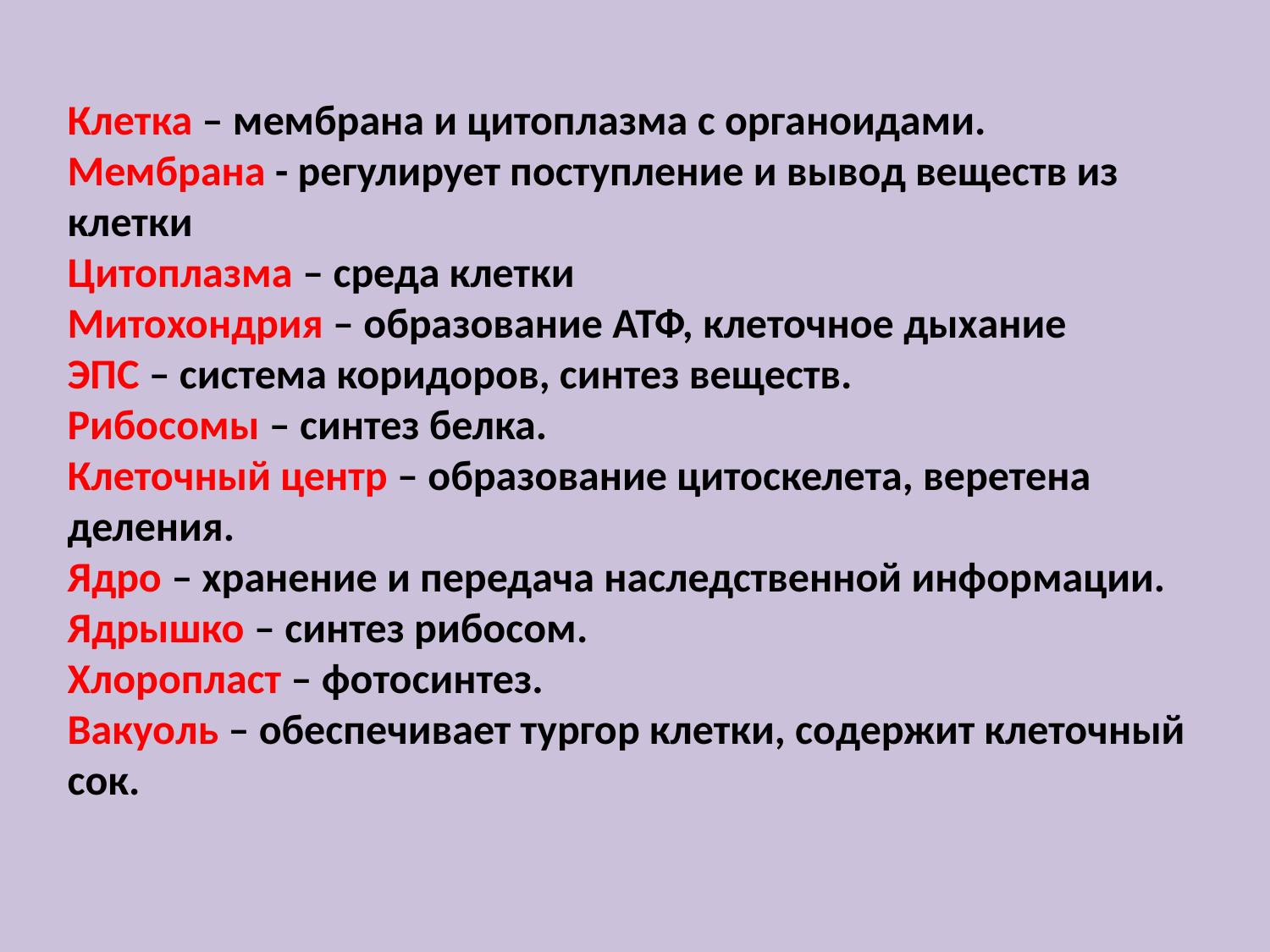

Клетка – мембрана и цитоплазма с органоидами.
Мембрана - регулирует поступление и вывод веществ из клетки
Цитоплазма – среда клетки
Митохондрия – образование АТФ, клеточное дыхание
ЭПС – система коридоров, синтез веществ.
Рибосомы – синтез белка.
Клеточный центр – образование цитоскелета, веретена деления.
Ядро – хранение и передача наследственной информации.
Ядрышко – синтез рибосом.
Хлоропласт – фотосинтез.
Вакуоль – обеспечивает тургор клетки, содержит клеточный сок.